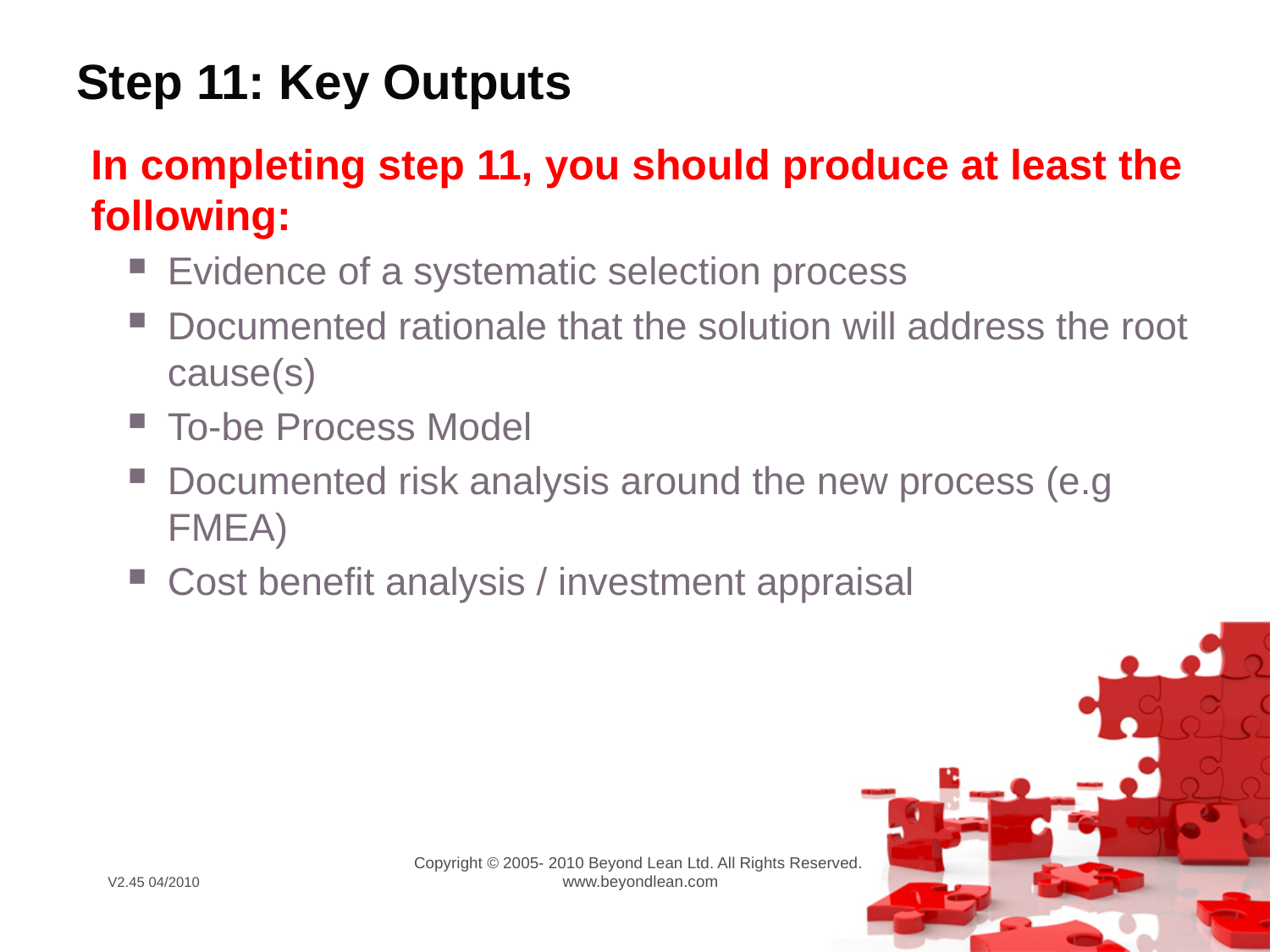

# Step 11: Key Outputs
In completing step 11, you should produce at least the following:
Evidence of a systematic selection process
Documented rationale that the solution will address the root cause(s)
To-be Process Model
Documented risk analysis around the new process (e.g FMEA)
Cost benefit analysis / investment appraisal